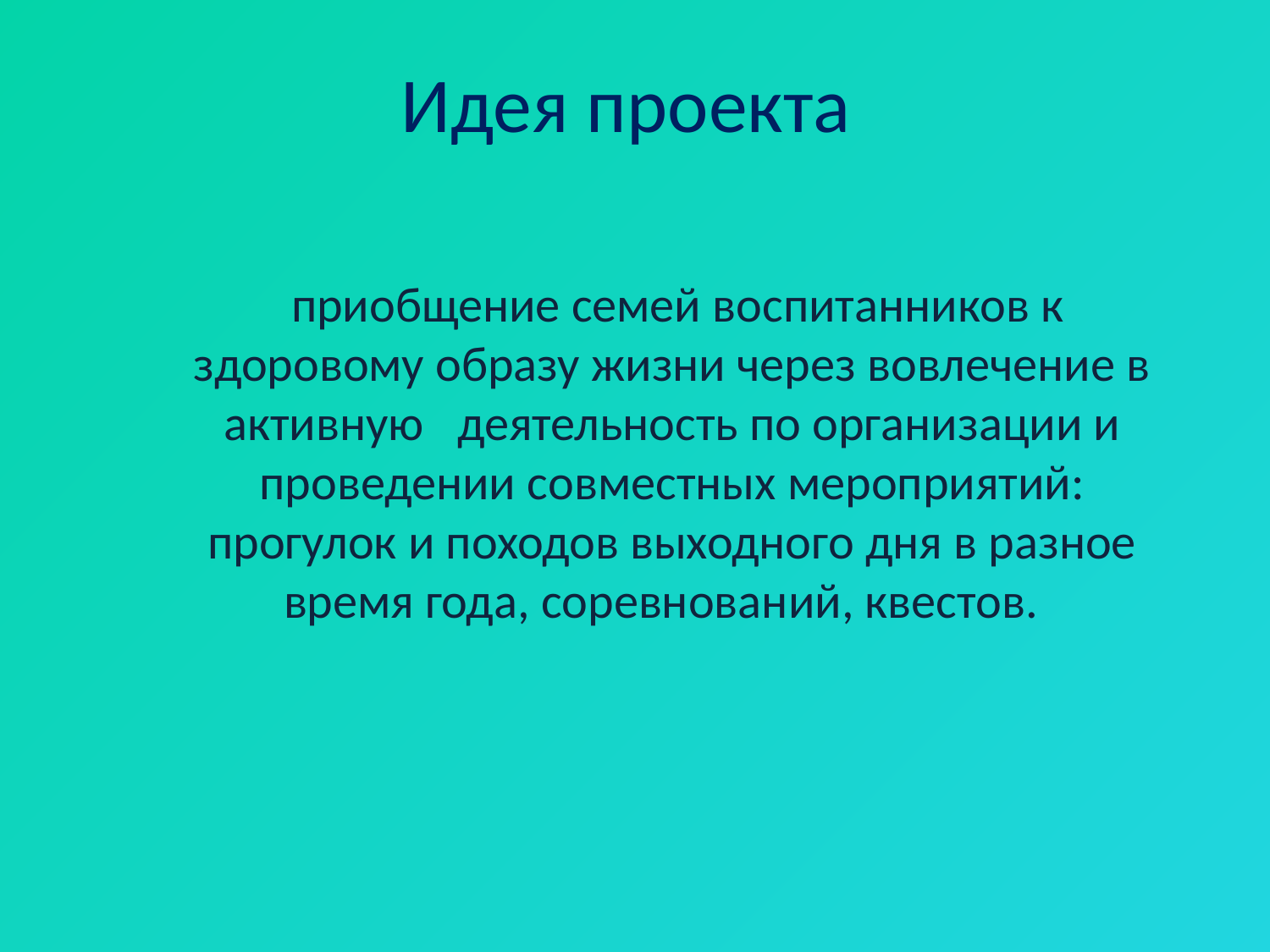

# Идея проекта
 приобщение семей воспитанников к здоровому образу жизни через вовлечение в активную   деятельность по организации и проведении совместных мероприятий: прогулок и походов выходного дня в разное время года, соревнований, квестов.